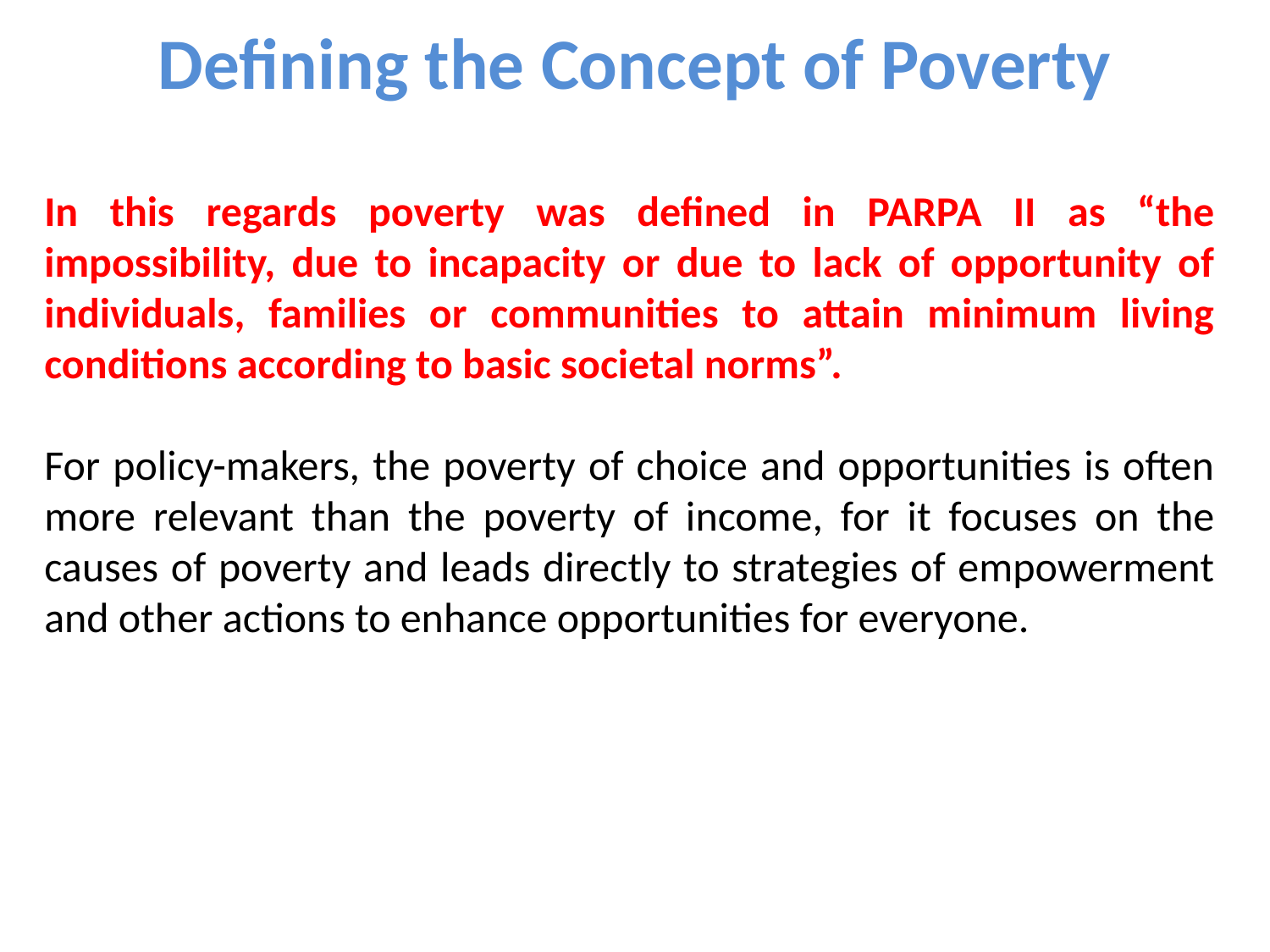

# Defining the Concept of Poverty

In this regards poverty was defined in PARPA II as “the impossibility, due to incapacity or due to lack of opportunity of individuals, families or communities to attain minimum living conditions according to basic societal norms”.

For policy-makers, the poverty of choice and opportunities is often more relevant than the poverty of income, for it focuses on the causes of poverty and leads directly to strategies of empowerment and other actions to enhance opportunities for everyone.